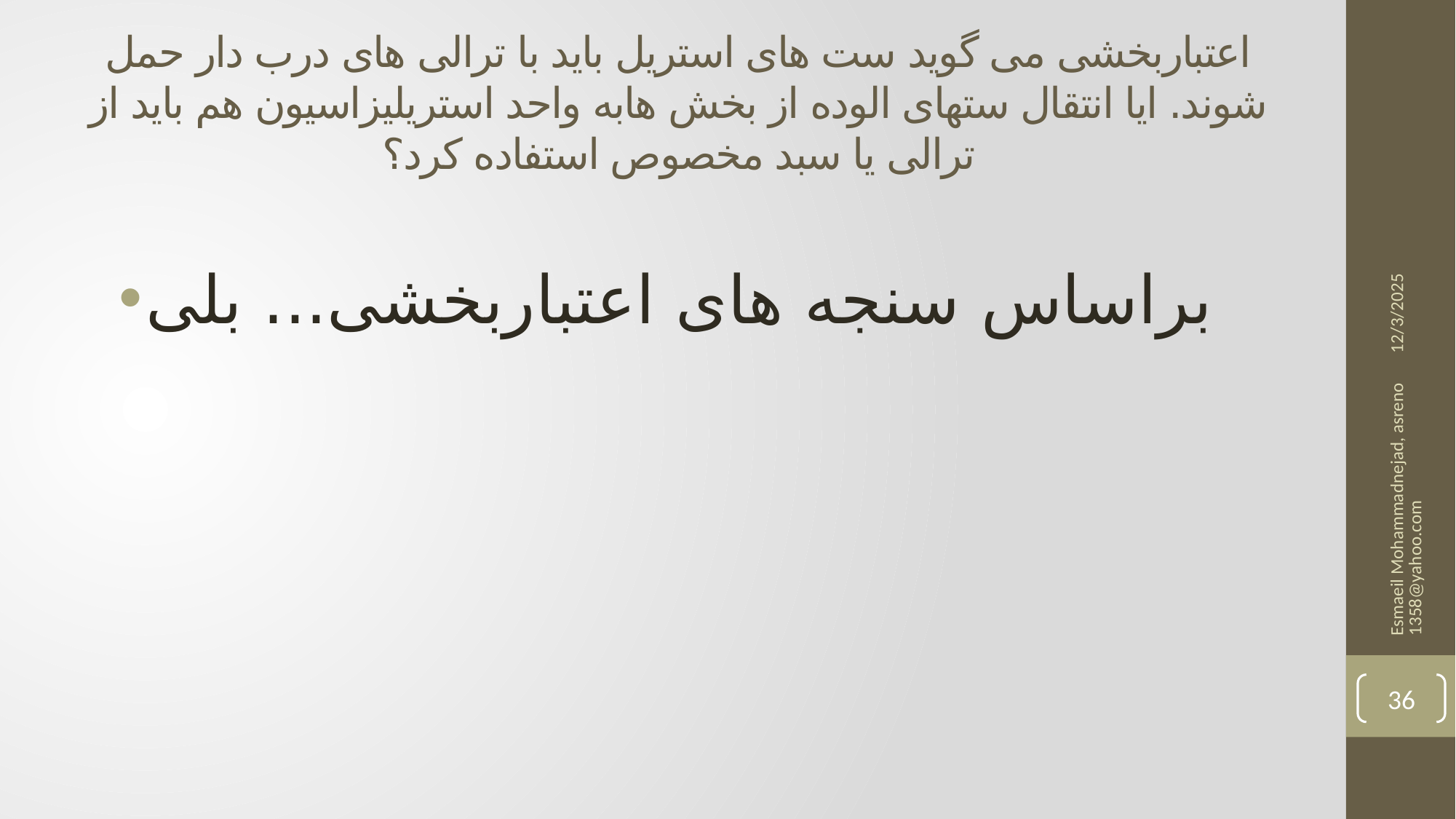

# اعتباربخشی می گوید ست های استریل باید با ترالی های درب دار حمل شوند. ایا انتقال ستهای الوده از بخش هابه واحد استریلیزاسیون هم باید از ترالی یا سبد مخصوص استفاده کرد؟
12/3/2025
براساس سنجه های اعتباربخشی... بلی
Esmaeil Mohammadnejad, asreno1358@yahoo.com
36